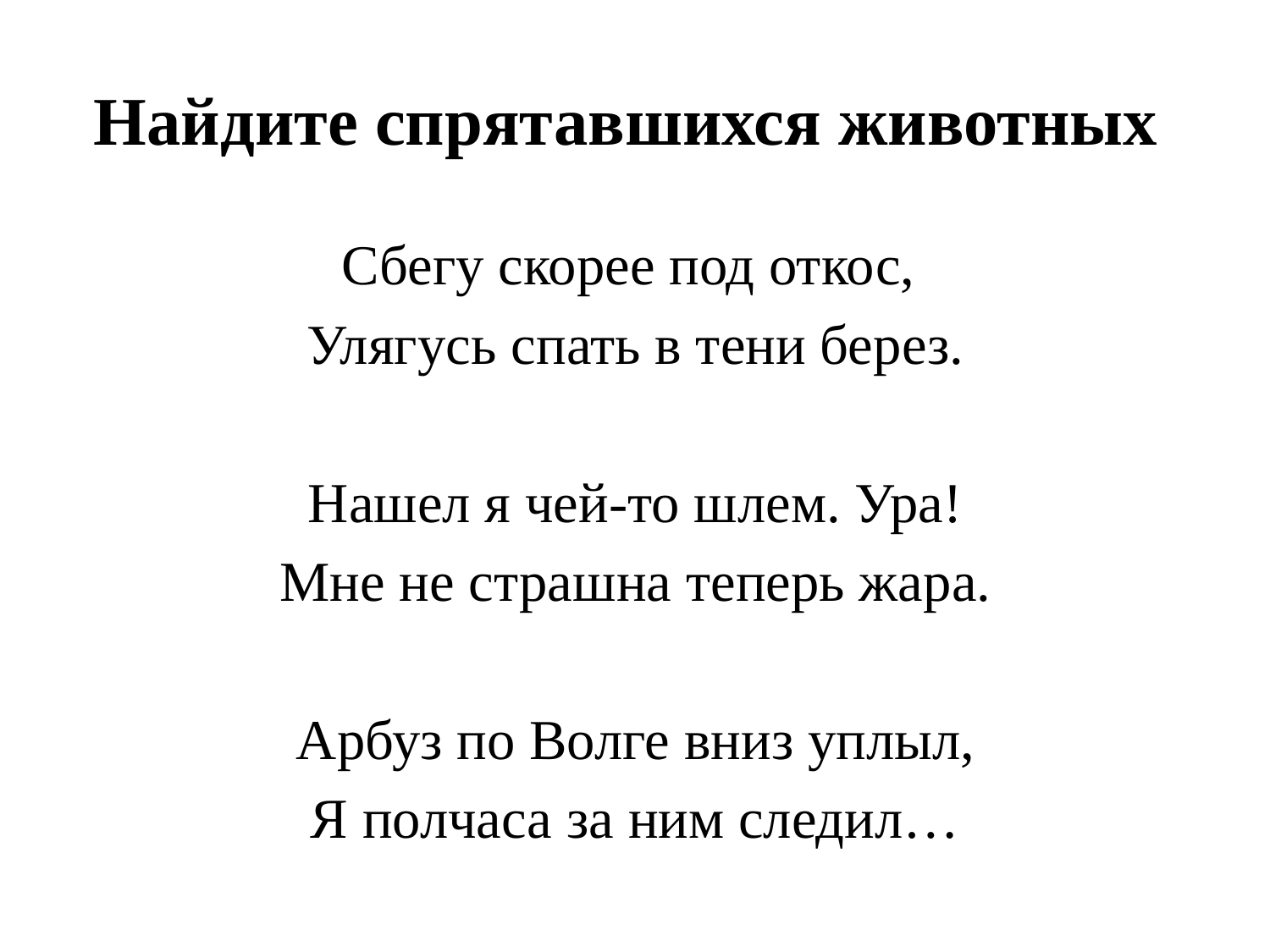

# Найдите спрятавшихся животных
Сбегу скорее под откос,
Улягусь спать в тени берез.

Нашел я чей-то шлем. Ура!
Мне не страшна теперь жара.

Арбуз по Волге вниз уплыл,
Я полчаса за ним следил…